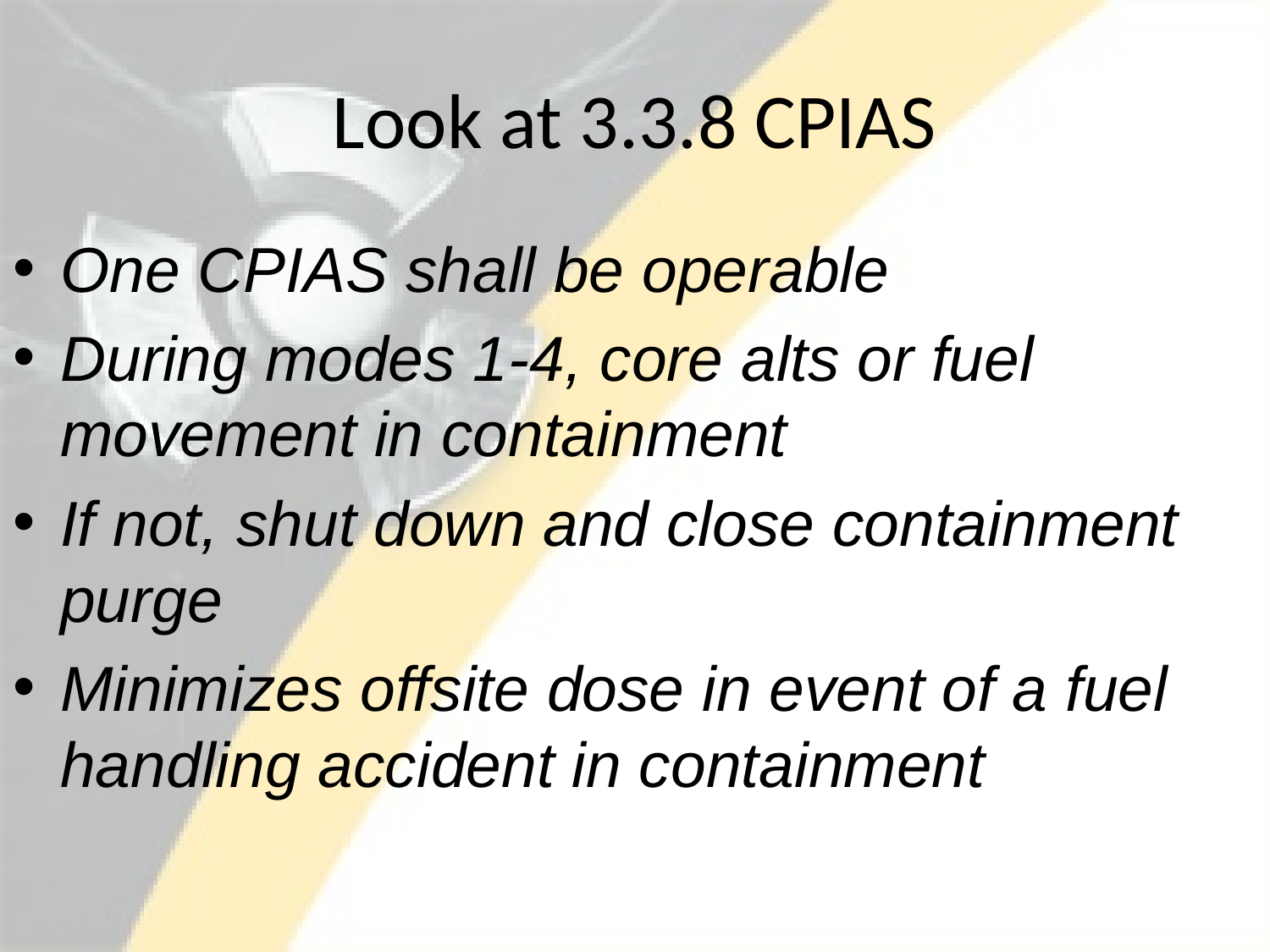

# Look at 3.3.8 CPIAS
One CPIAS shall be operable
During modes 1-4, core alts or fuel movement in containment
If not, shut down and close containment purge
Minimizes offsite dose in event of a fuel handling accident in containment